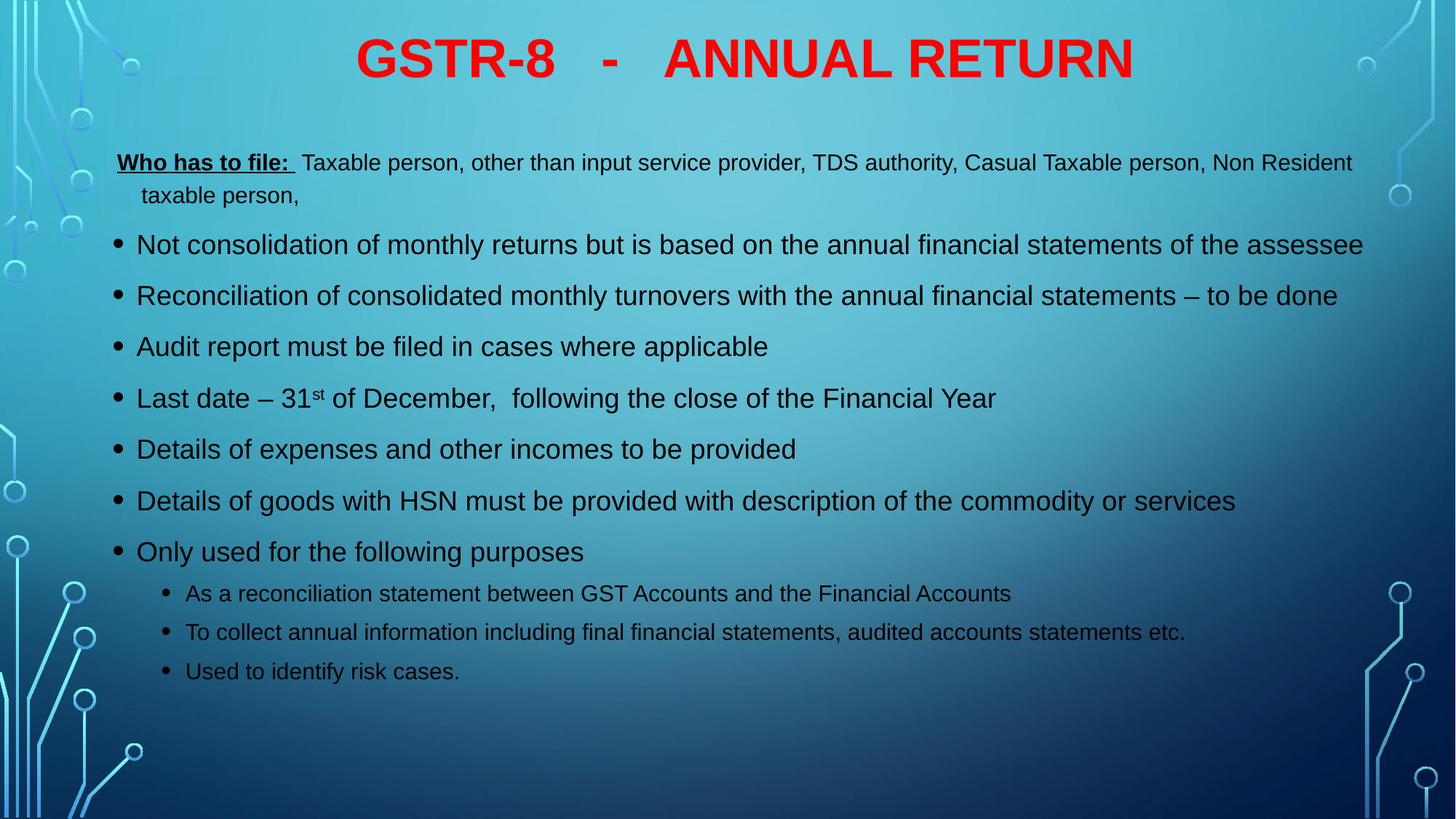

# GSTR-8   -   ANNUAL RETURN
Who has to file:  Taxable person, other than input service provider, TDS authority, Casual Taxable person, Non Resident taxable person,
Not consolidation of monthly returns but is based on the annual financial statements of the assessee
Reconciliation of consolidated monthly turnovers with the annual financial statements – to be done
Audit report must be filed in cases where applicable
Last date – 31st of December,  following the close of the Financial Year
Details of expenses and other incomes to be provided
Details of goods with HSN must be provided with description of the commodity or services
Only used for the following purposes
As a reconciliation statement between GST Accounts and the Financial Accounts
To collect annual information including final financial statements, audited accounts statements etc.
Used to identify risk cases.